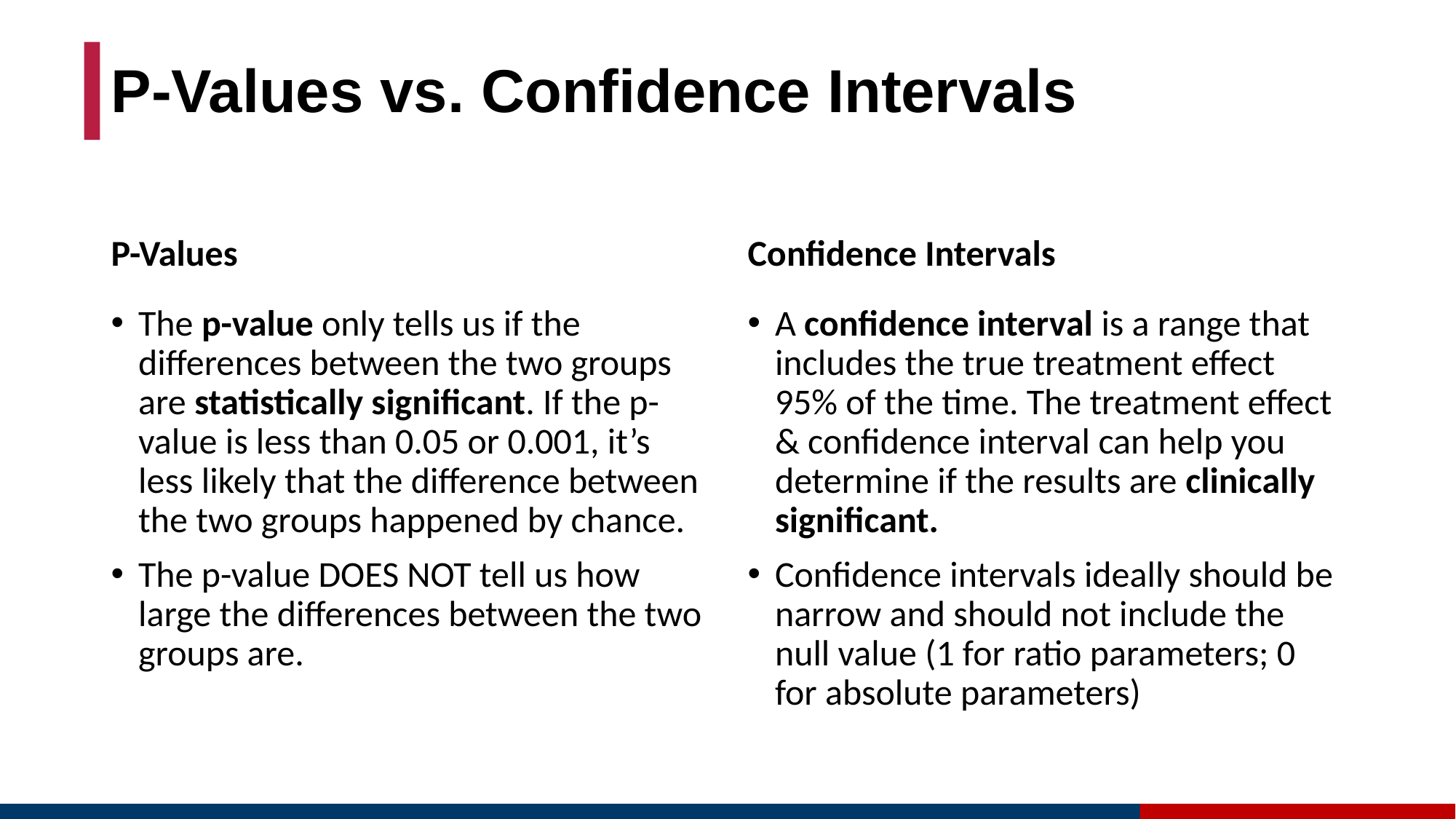

# P-Values vs. Confidence Intervals
P-Values
Confidence Intervals
The p-value only tells us if the differences between the two groups are statistically significant. If the p-value is less than 0.05 or 0.001, it’s less likely that the difference between the two groups happened by chance.
The p-value DOES NOT tell us how large the differences between the two groups are.

A confidence interval is a range that includes the true treatment effect 95% of the time. The treatment effect & confidence interval can help you determine if the results are clinically significant.
Confidence intervals ideally should be narrow and should not include the null value (1 for ratio parameters; 0 for absolute parameters)